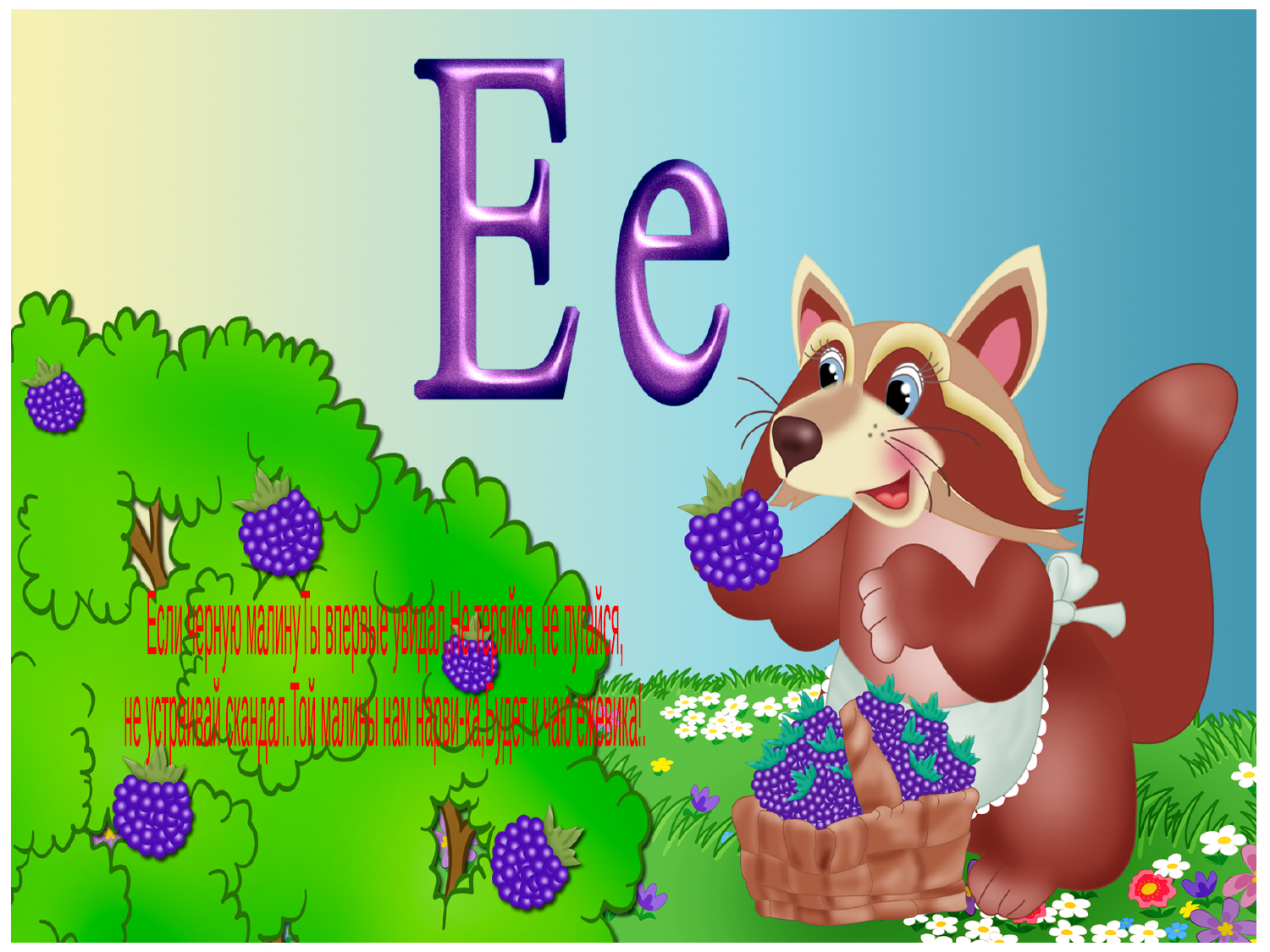

Если черную малину
Ты впервые увидал,
Не теряйся, не пугайся,
не устраивай скандал.
Той малины нам нарви-ка,
Будет к чаю ежевика!
.